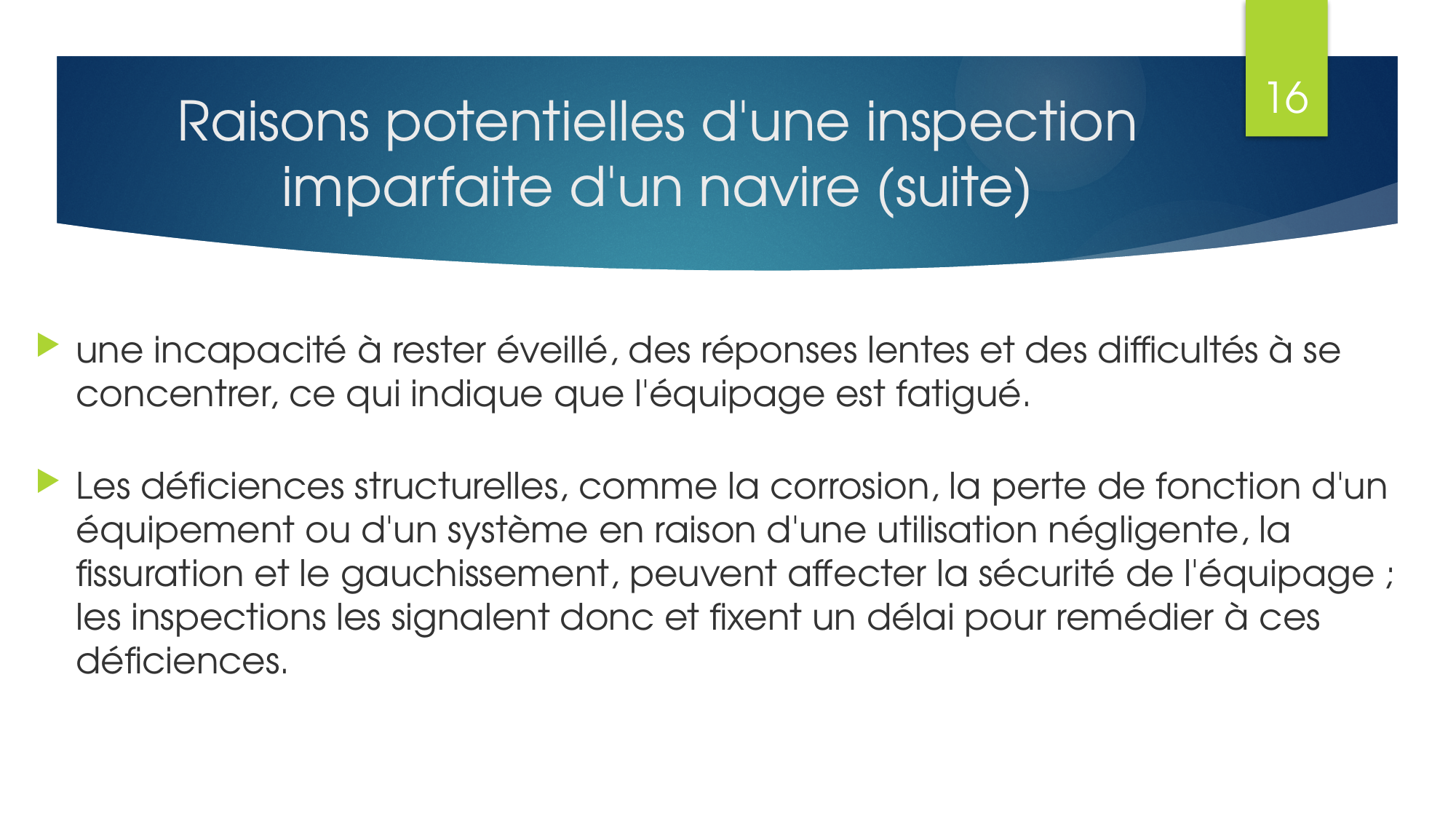

16
# Raisons potentielles d'une inspection imparfaite d'un navire (suite)
une incapacité à rester éveillé, des réponses lentes et des difficultés à se concentrer, ce qui indique que l'équipage est fatigué.

Les déficiences structurelles, comme la corrosion, la perte de fonction d'un équipement ou d'un système en raison d'une utilisation négligente, la fissuration et le gauchissement, peuvent affecter la sécurité de l'équipage ; les inspections les signalent donc et fixent un délai pour remédier à ces déficiences.